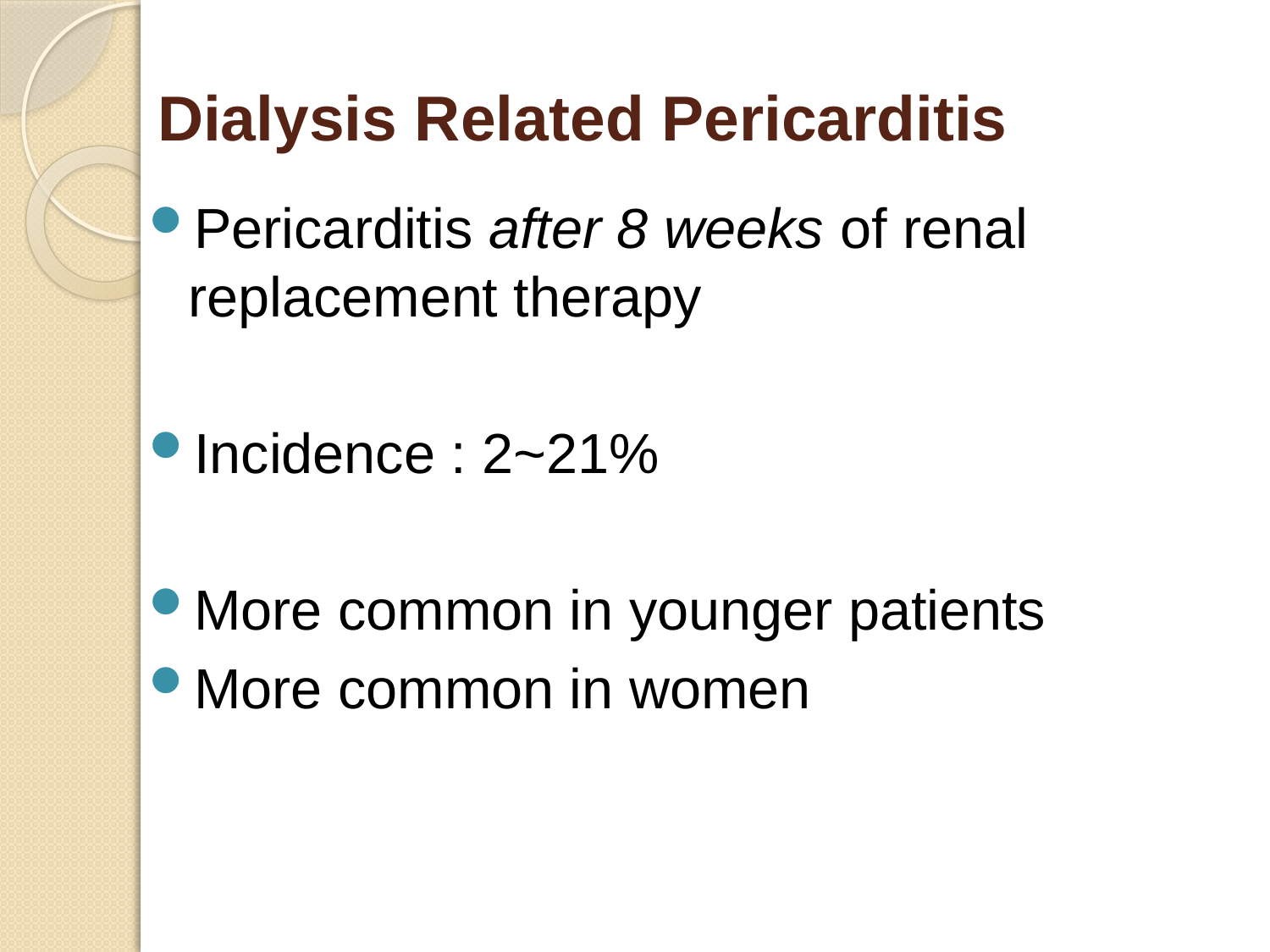

# Dialysis Related Pericarditis
Pericarditis after 8 weeks of renal replacement therapy

Incidence : 2~21%

More common in younger patients
More common in women